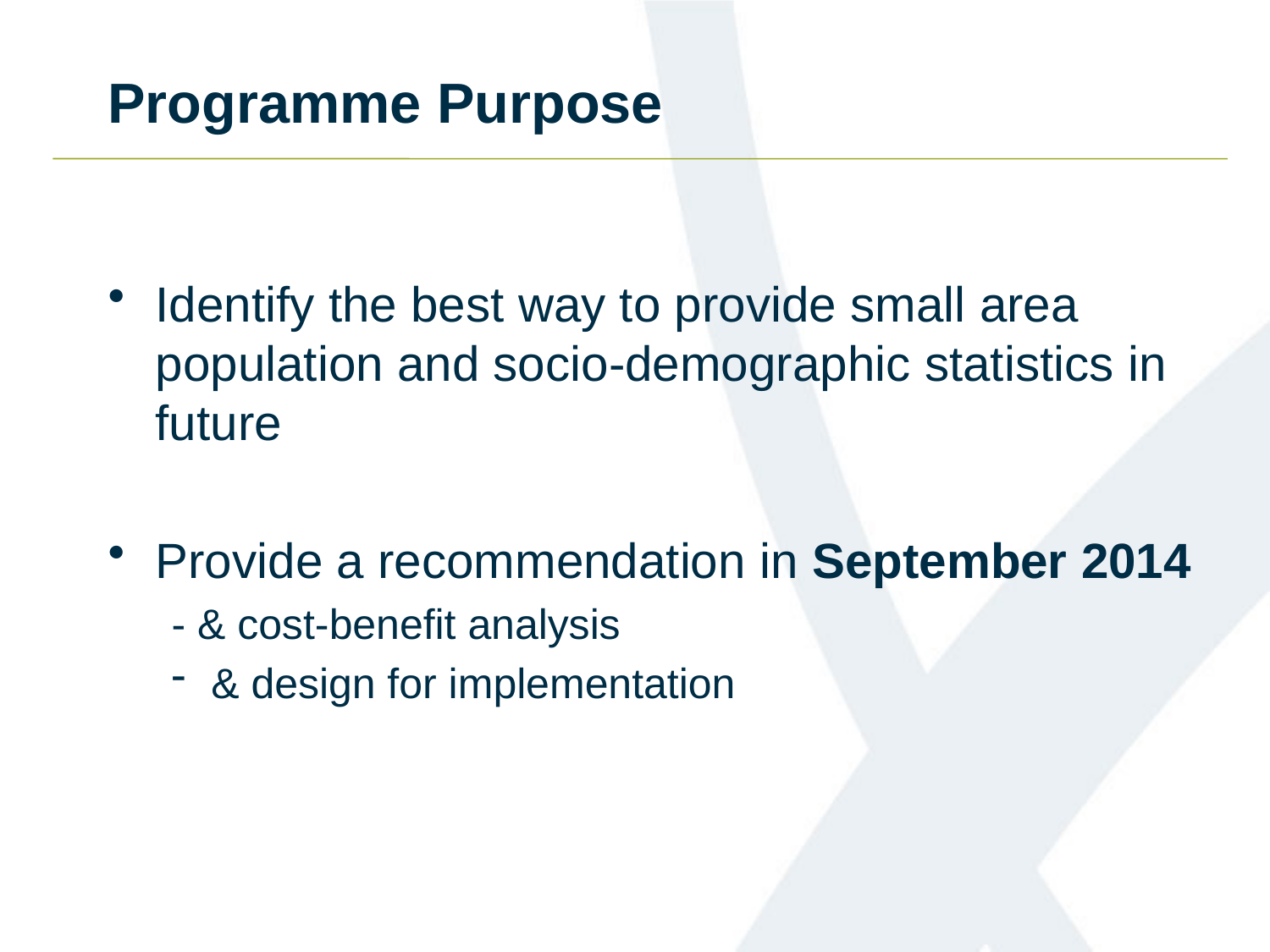

# Programme Purpose
Identify the best way to provide small area population and socio-demographic statistics in future

Provide a recommendation in September 2014
- & cost-benefit analysis
& design for implementation